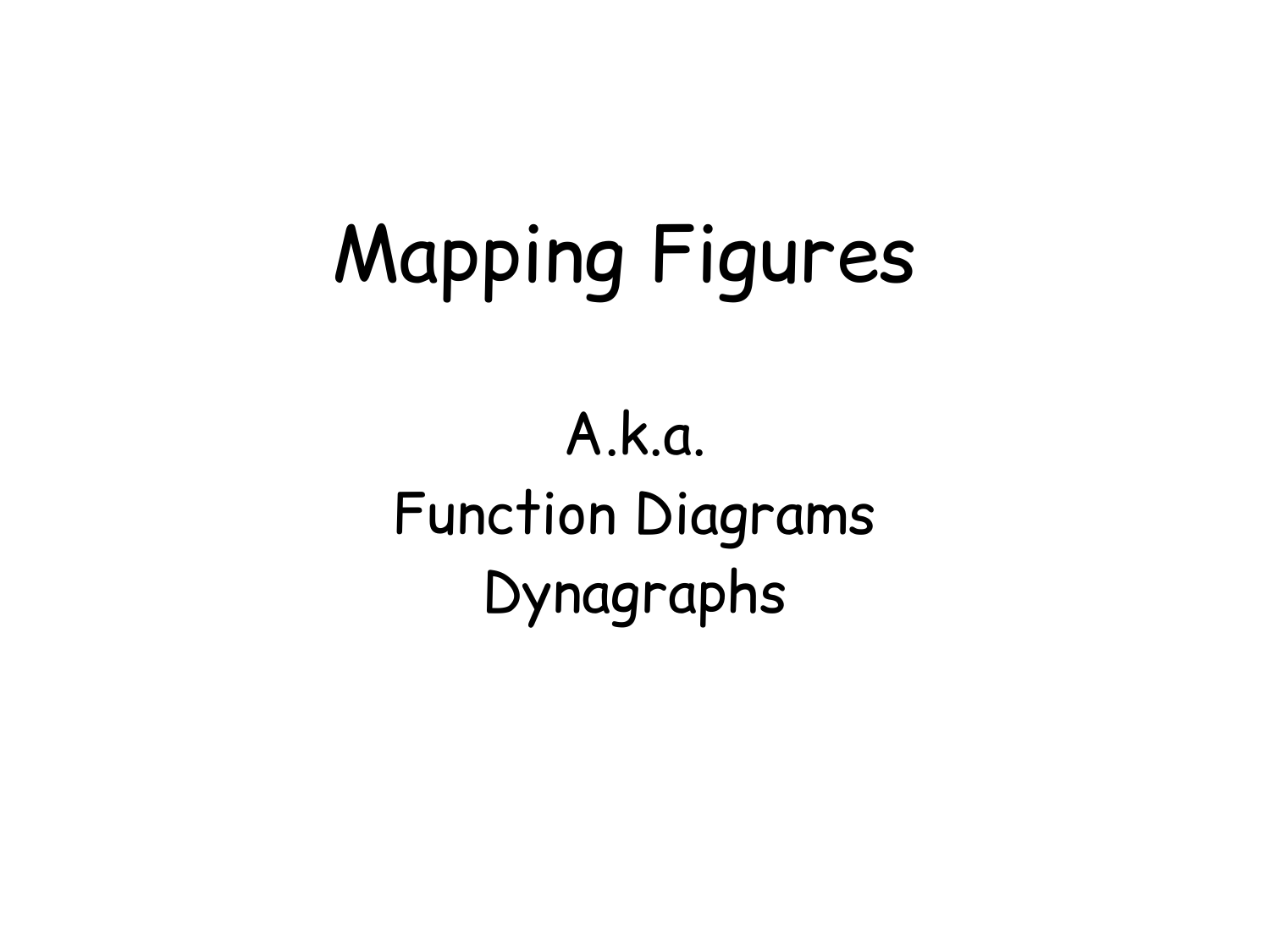

# Mapping Figures
A.k.a.
Function Diagrams
Dynagraphs